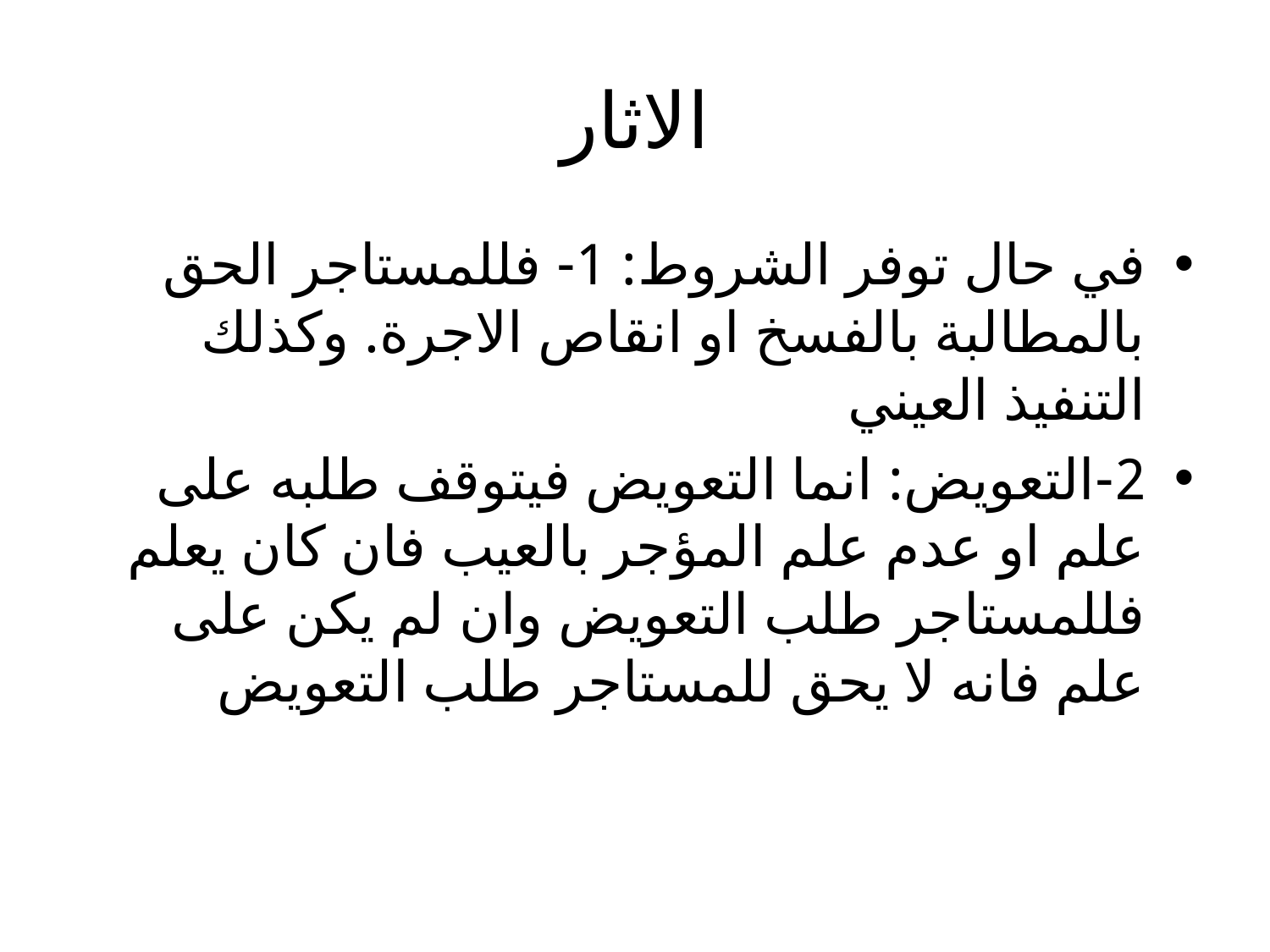

# الاثار
في حال توفر الشروط: 1- فللمستاجر الحق بالمطالبة بالفسخ او انقاص الاجرة. وكذلك التنفيذ العيني
2-التعويض: انما التعويض فيتوقف طلبه على علم او عدم علم المؤجر بالعيب فان كان يعلم فللمستاجر طلب التعويض وان لم يكن على علم فانه لا يحق للمستاجر طلب التعويض